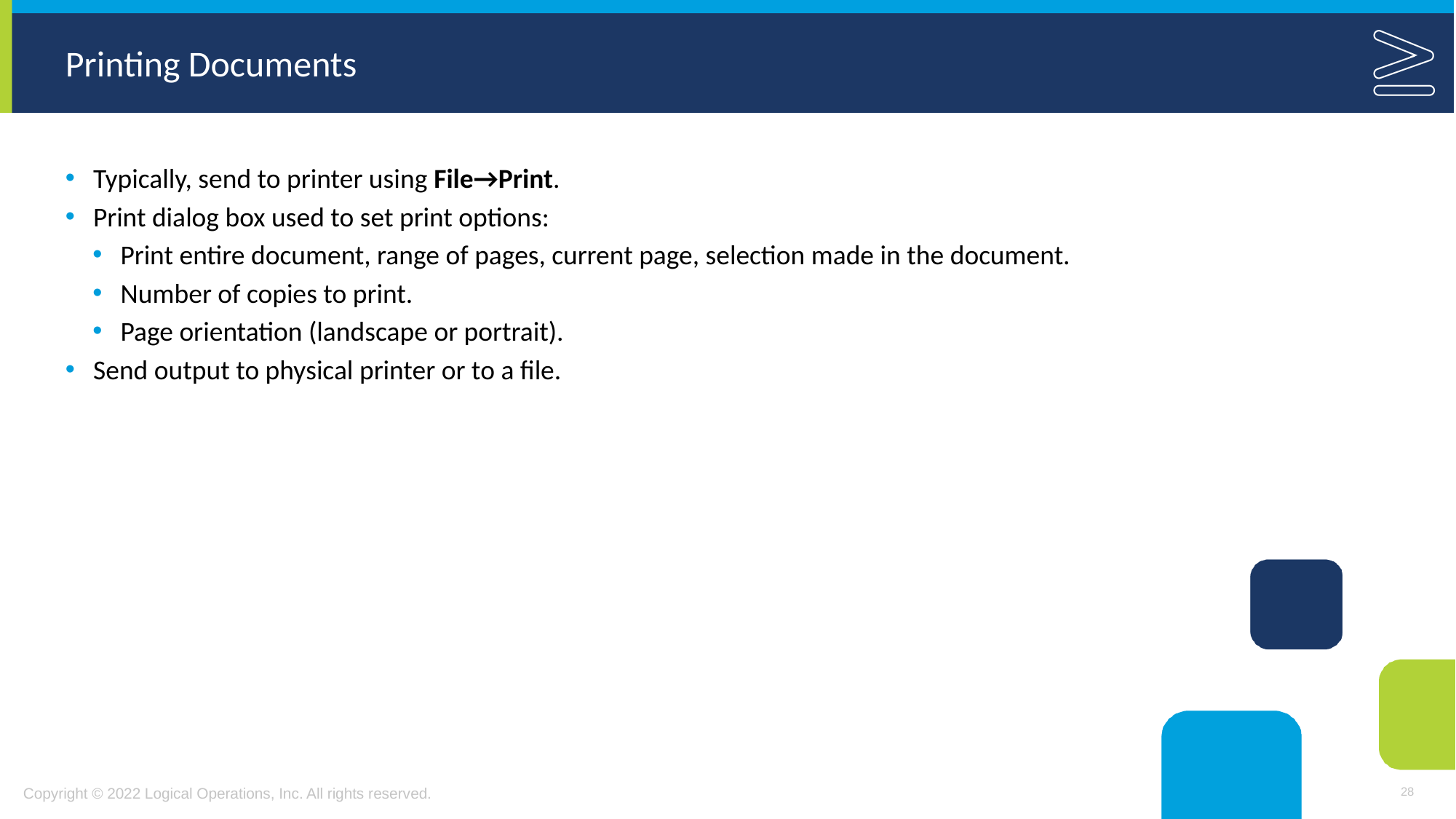

# Printing Documents
Typically, send to printer using File→Print.
Print dialog box used to set print options:
Print entire document, range of pages, current page, selection made in the document.
Number of copies to print.
Page orientation (landscape or portrait).
Send output to physical printer or to a file.

28